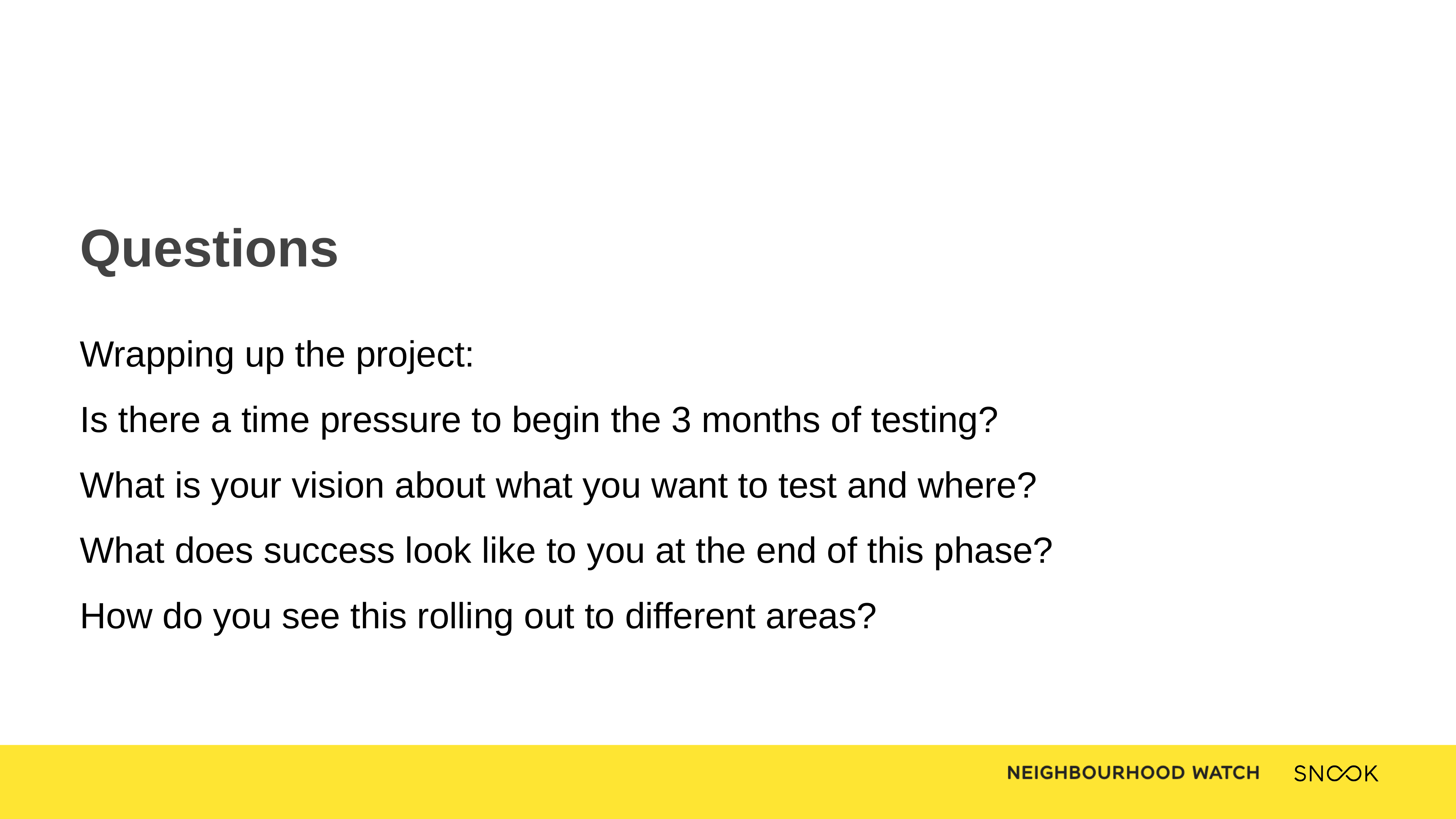

Questions

Wrapping up the project:
Is there a time pressure to begin the 3 months of testing?
What is your vision about what you want to test and where?
What does success look like to you at the end of this phase?
How do you see this rolling out to different areas?